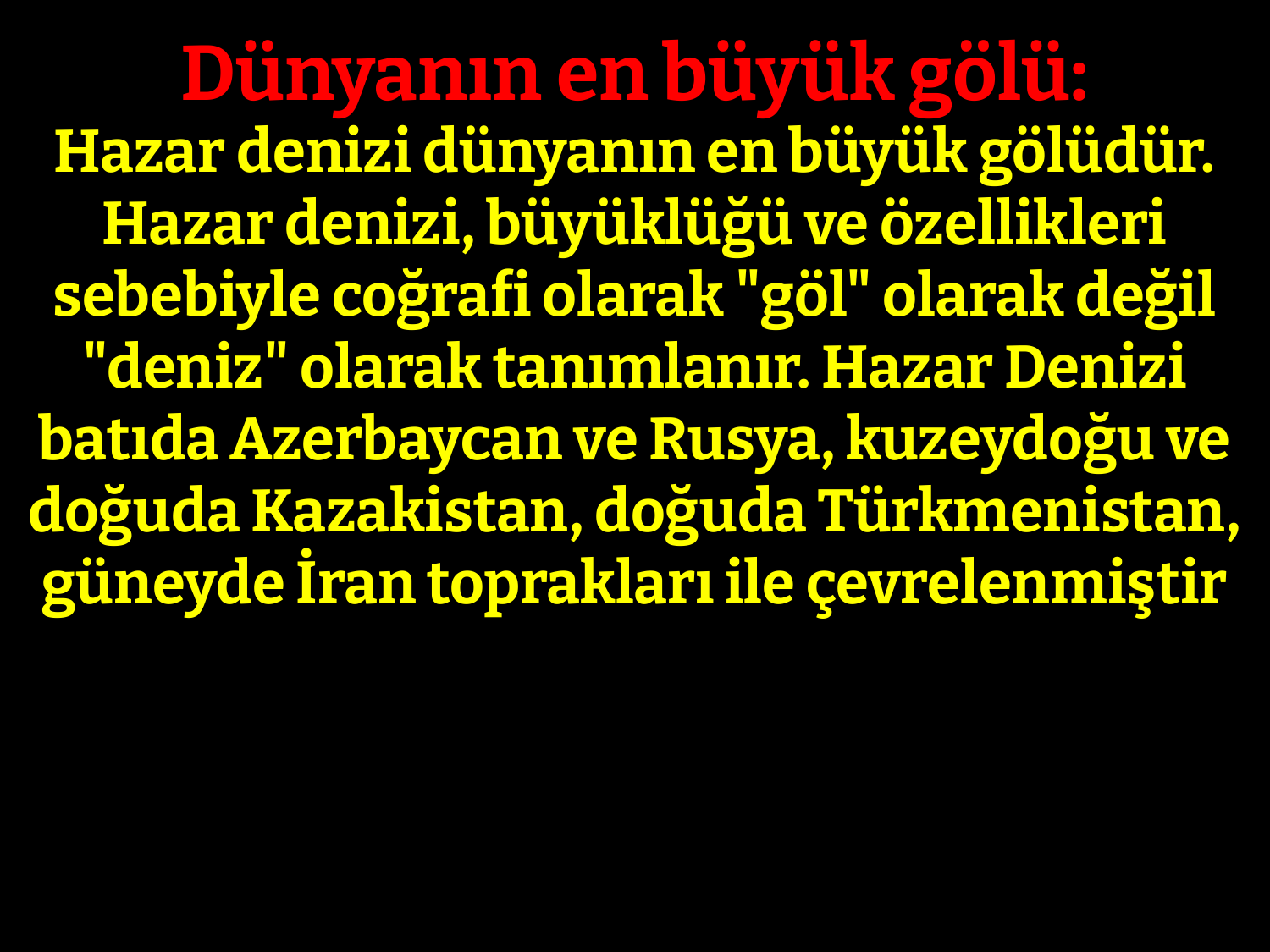

Dünyanın en büyük gölü:
Hazar denizi dünyanın en büyük gölüdür. Hazar denizi, büyüklüğü ve özellikleri sebebiyle coğrafi olarak "göl" olarak değil "deniz" olarak tanımlanır. Hazar Denizi batıda Azerbaycan ve Rusya, kuzeydoğu ve doğuda Kazakistan, doğuda Türkmenistan, güneyde İran toprakları ile çevrelenmiştir
#